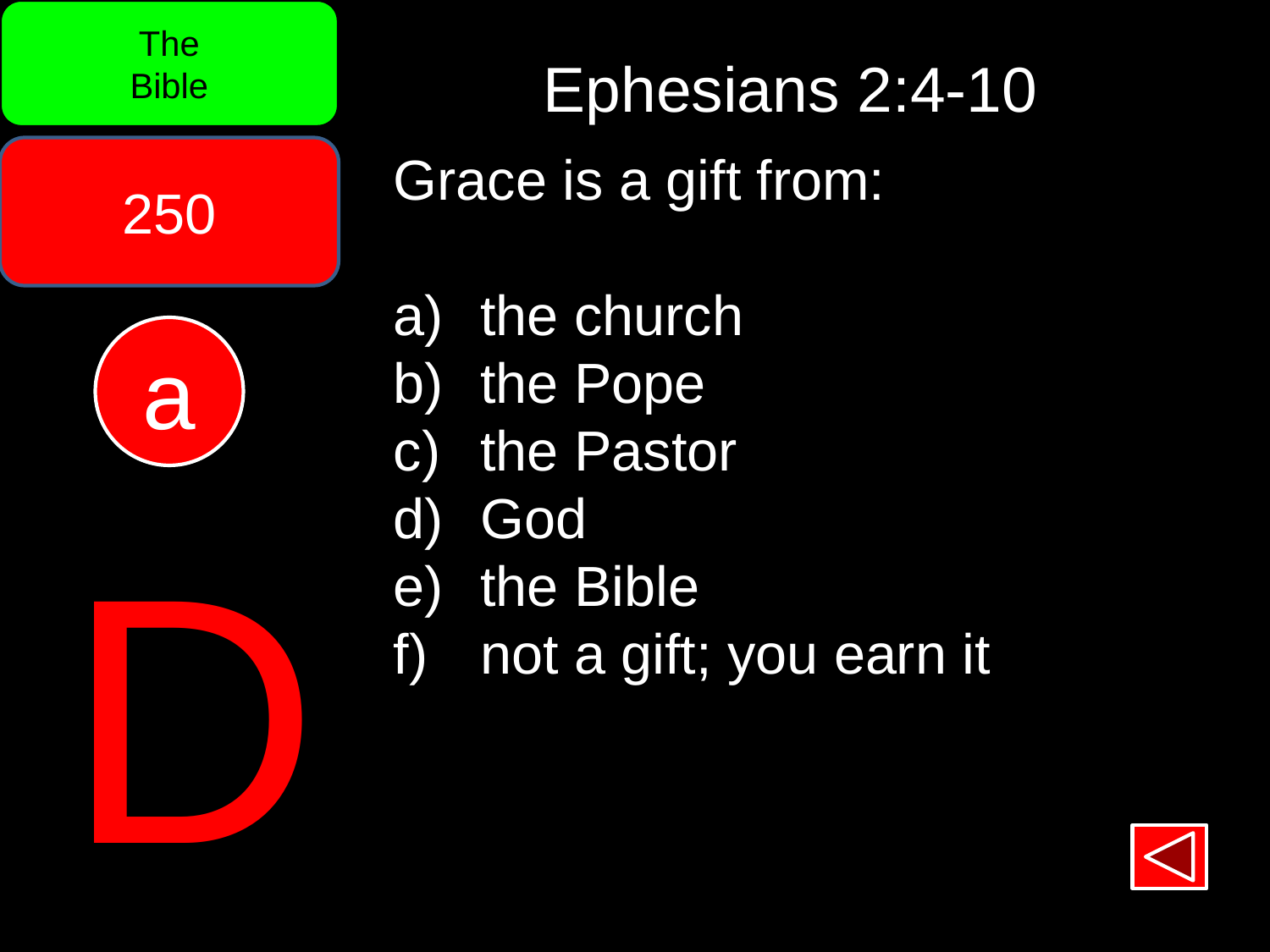

The
Bible
Ephesians 2:4-10
250
Grace is a gift from:

 the church
 the Pope
 the Pastor
 God
 the Bible
 not a gift; you earn it

a
D